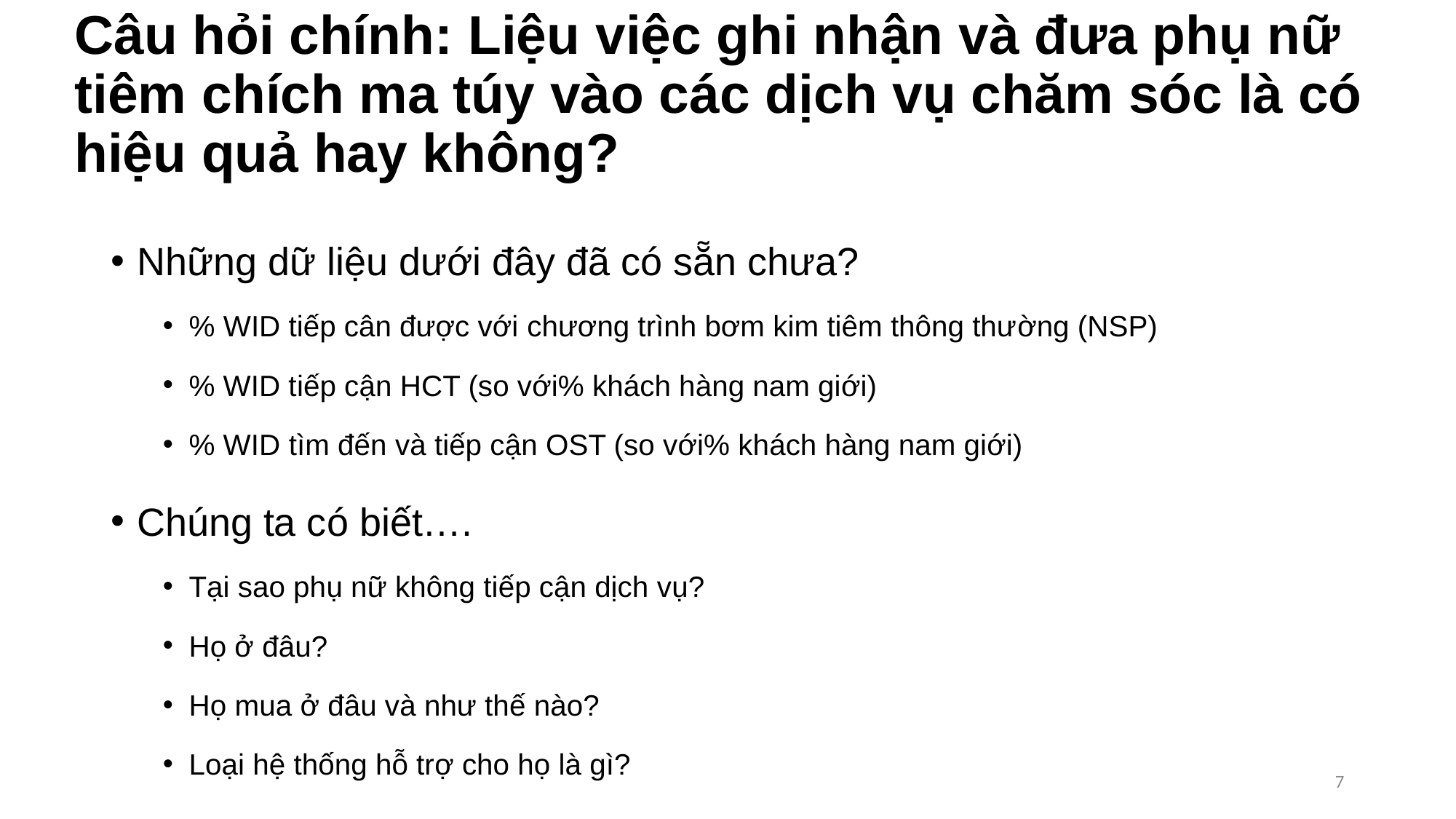

# Câu hỏi chính: Liệu việc ghi nhận và đưa phụ nữ tiêm chích ma túy vào các dịch vụ chăm sóc là có hiệu quả hay không?
Những dữ liệu dưới đây đã có sẵn chưa?
% WID tiếp cân được với chương trình bơm kim tiêm thông thường (NSP)
% WID tiếp cận HCT (so với% khách hàng nam giới)
% WID tìm đến và tiếp cận OST (so với% khách hàng nam giới)
Chúng ta có biết….
Tại sao phụ nữ không tiếp cận dịch vụ?
Họ ở đâu?
Họ mua ở đâu và như thế nào?
Loại hệ thống hỗ trợ cho họ là gì?
7